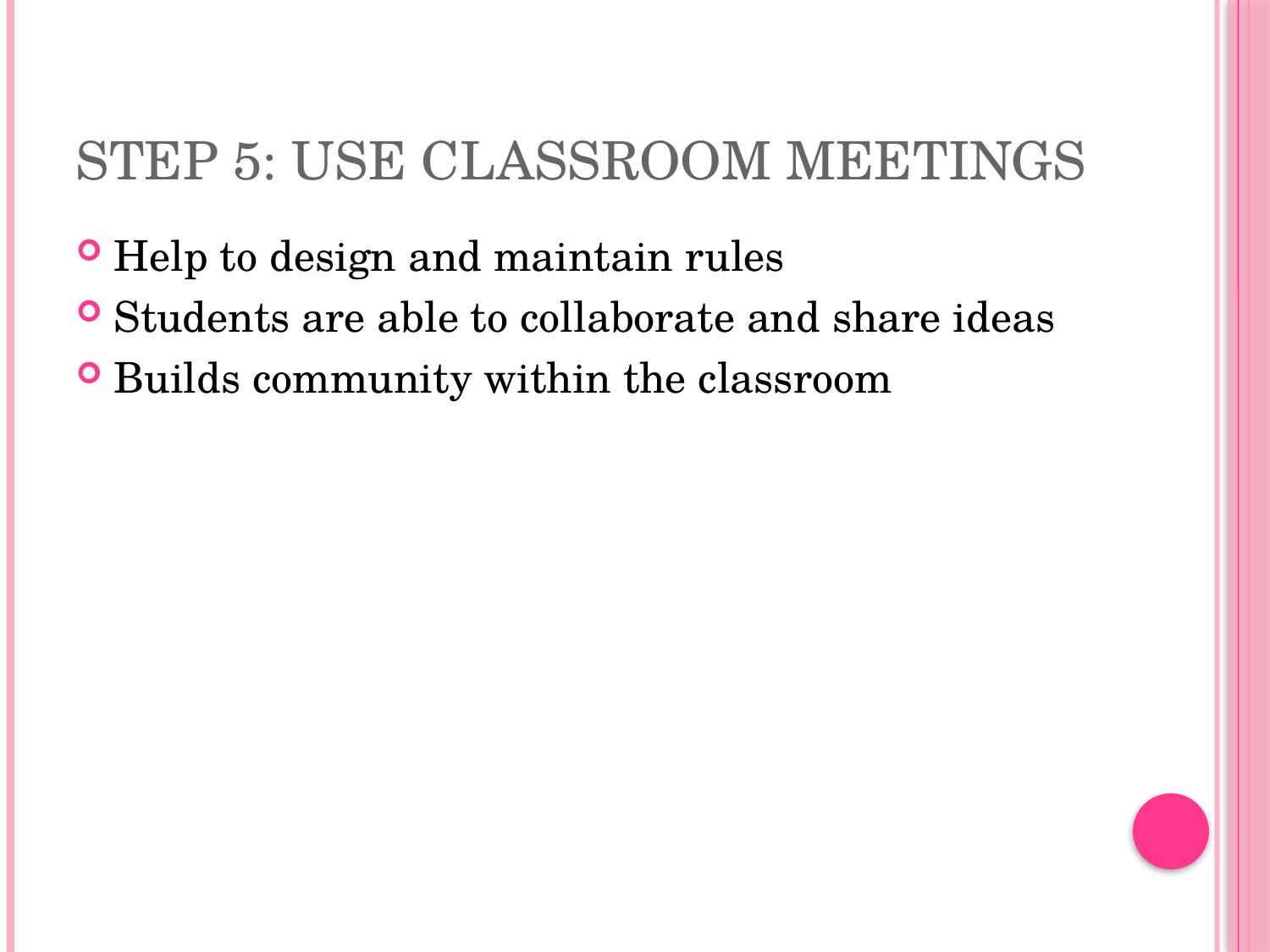

# Step 5: Use classroom meetings
Help to design and maintain rules
Students are able to collaborate and share ideas
Builds community within the classroom